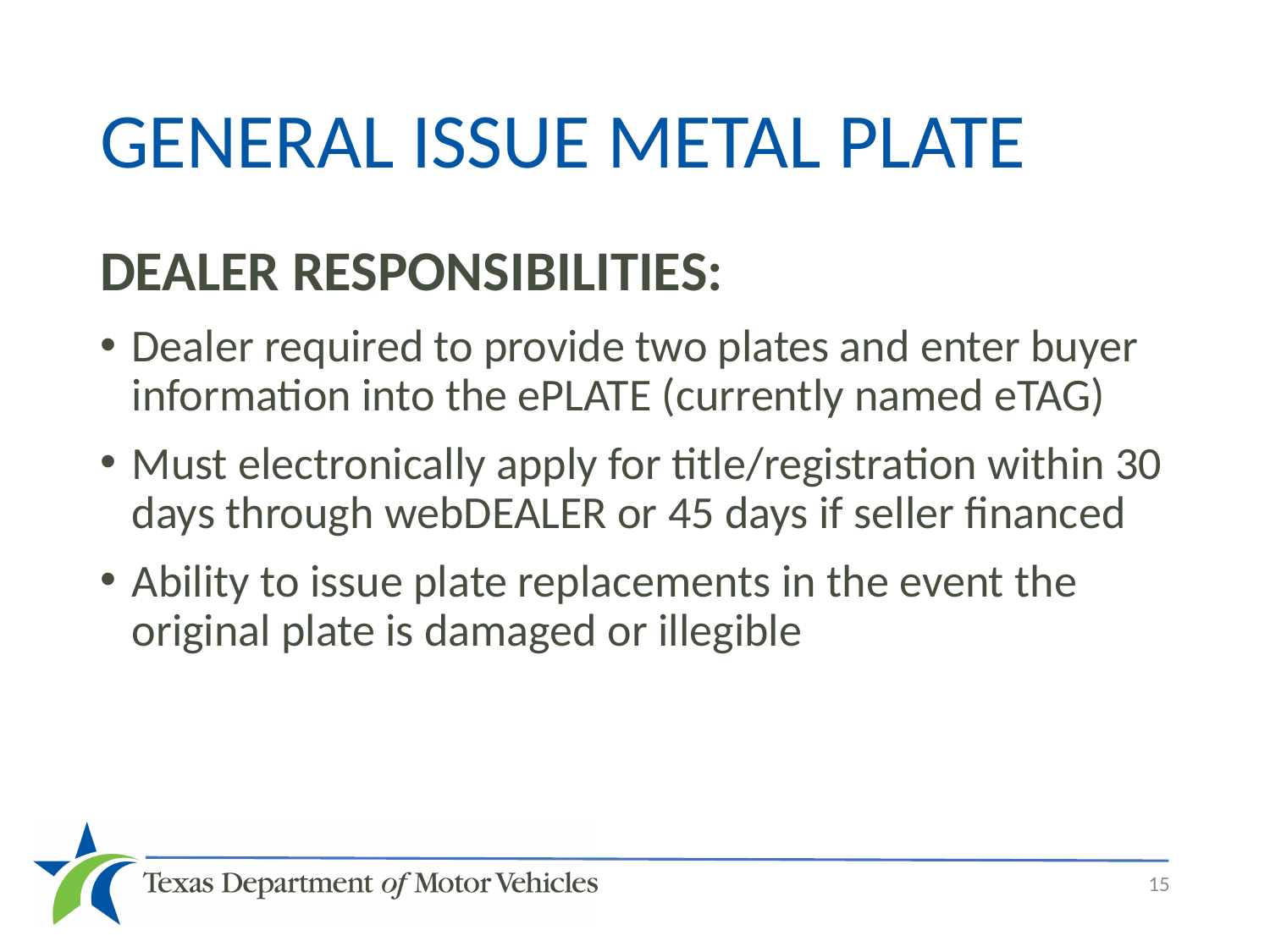

# General Issue Metal Plate
DEALER RESPONSIBILITIES:
Dealer required to provide two plates and enter buyer information into the ePLATE (currently named eTAG)
Must electronically apply for title/registration within 30 days through webDEALER or 45 days if seller financed
Ability to issue plate replacements in the event the original plate is damaged or illegible

15